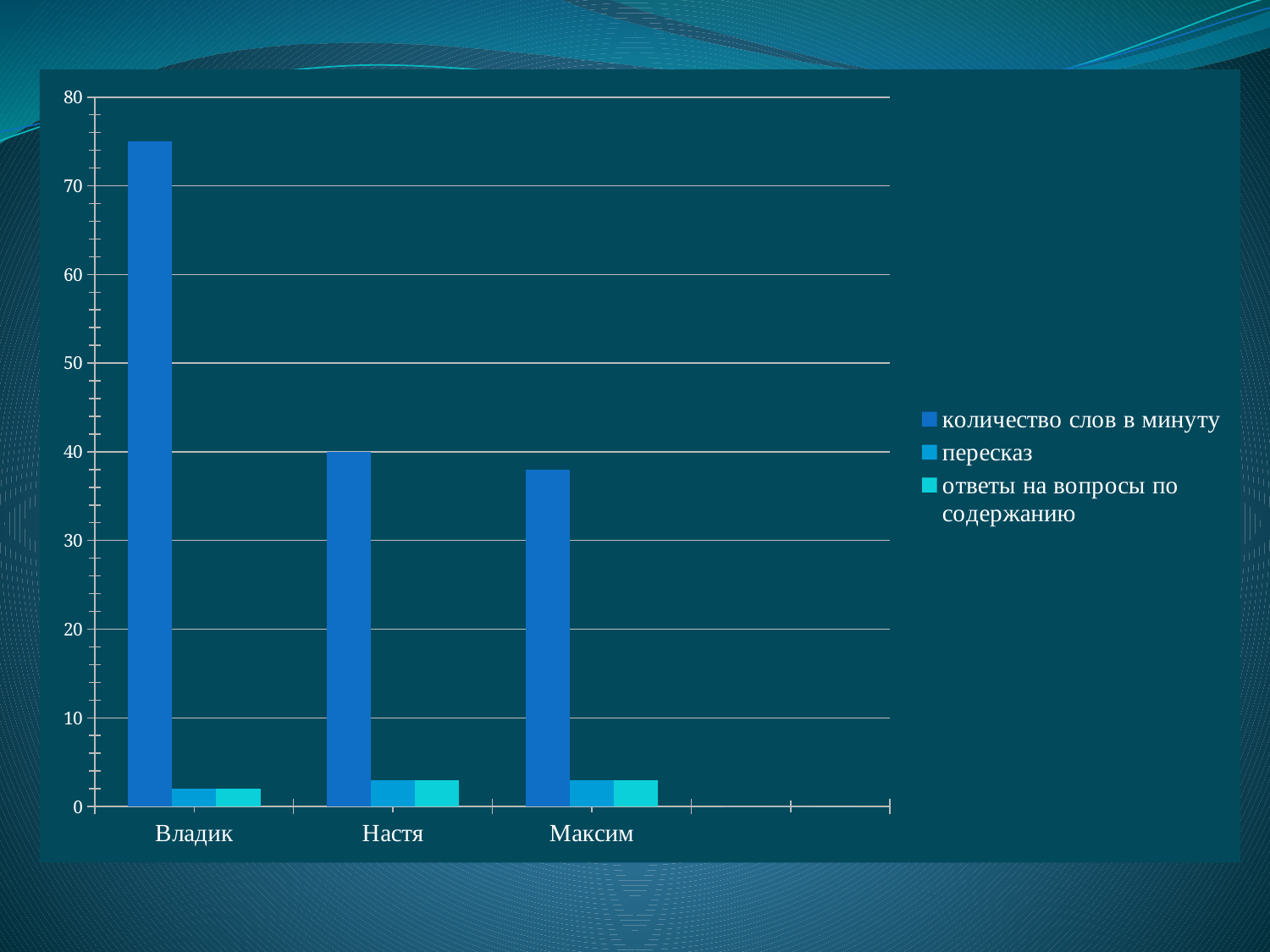

#

### Chart

| Category | количество слов в минуту | пересказ | ответы на вопросы по содержанию |
|---|---|---|---|
| Владик | 75.0 | 2.0 | 2.0 |
| Настя | 40.0 | 3.0 | 3.0 |
| Максим | 38.0 | 3.0 | 3.0 |